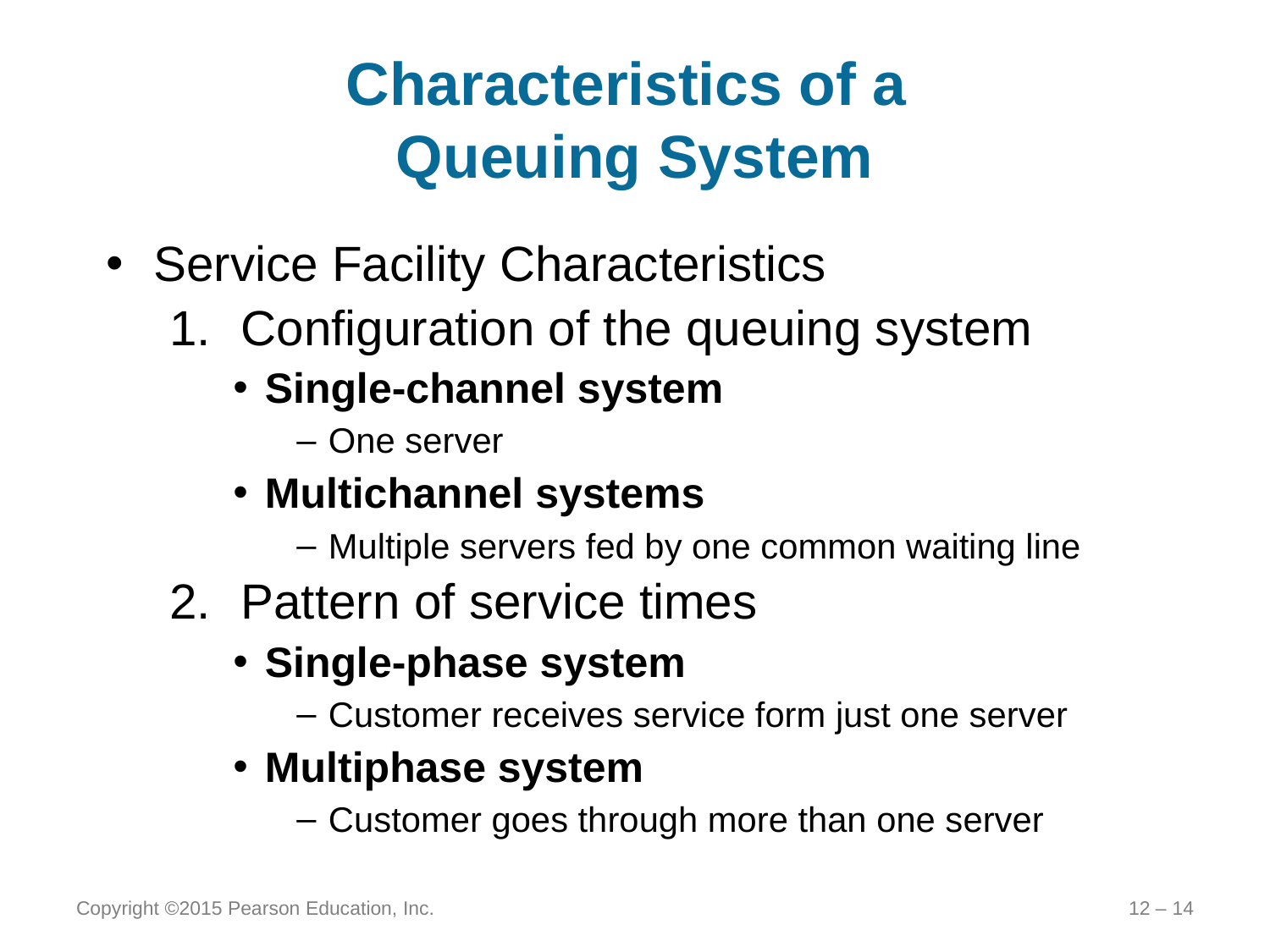

# Characteristics of a Queuing System
Service Facility Characteristics
Configuration of the queuing system
Single-channel system
One server
Multichannel systems
Multiple servers fed by one common waiting line
Pattern of service times
Single-phase system
Customer receives service form just one server
Multiphase system
Customer goes through more than one server
Copyright ©2015 Pearson Education, Inc.
12 – 14